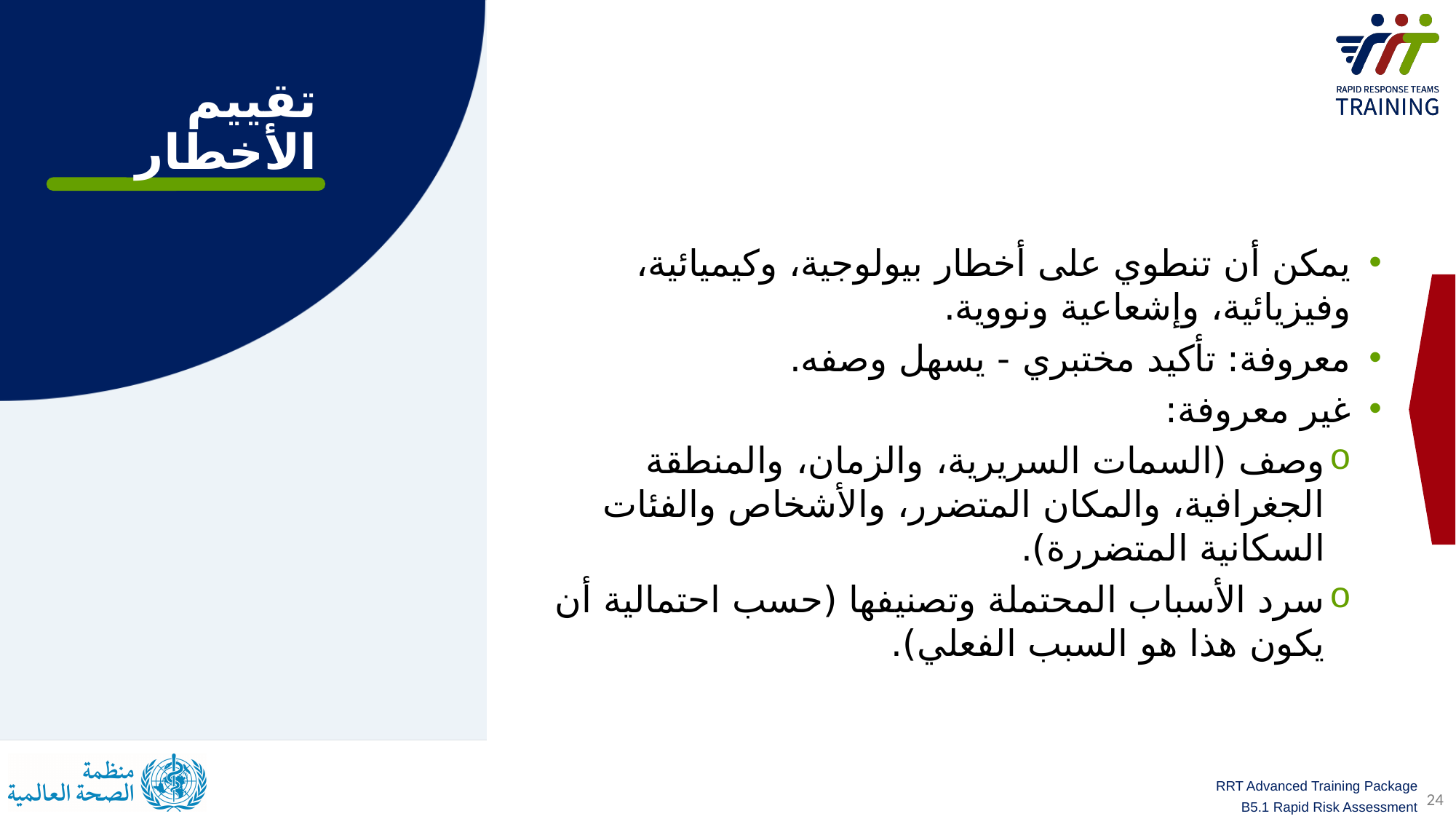

# تقييم الأخطار
يمكن أن تنطوي على أخطار بيولوجية، وكيميائية، وفيزيائية، وإشعاعية ونووية.
معروفة: تأكيد مختبري - يسهل وصفه.
غير معروفة:
وصف (السمات السريرية، والزمان، والمنطقة الجغرافية، والمكان المتضرر، والأشخاص والفئات السكانية المتضررة).
سرد الأسباب المحتملة وتصنيفها (حسب احتمالية أن يكون هذا هو السبب الفعلي).